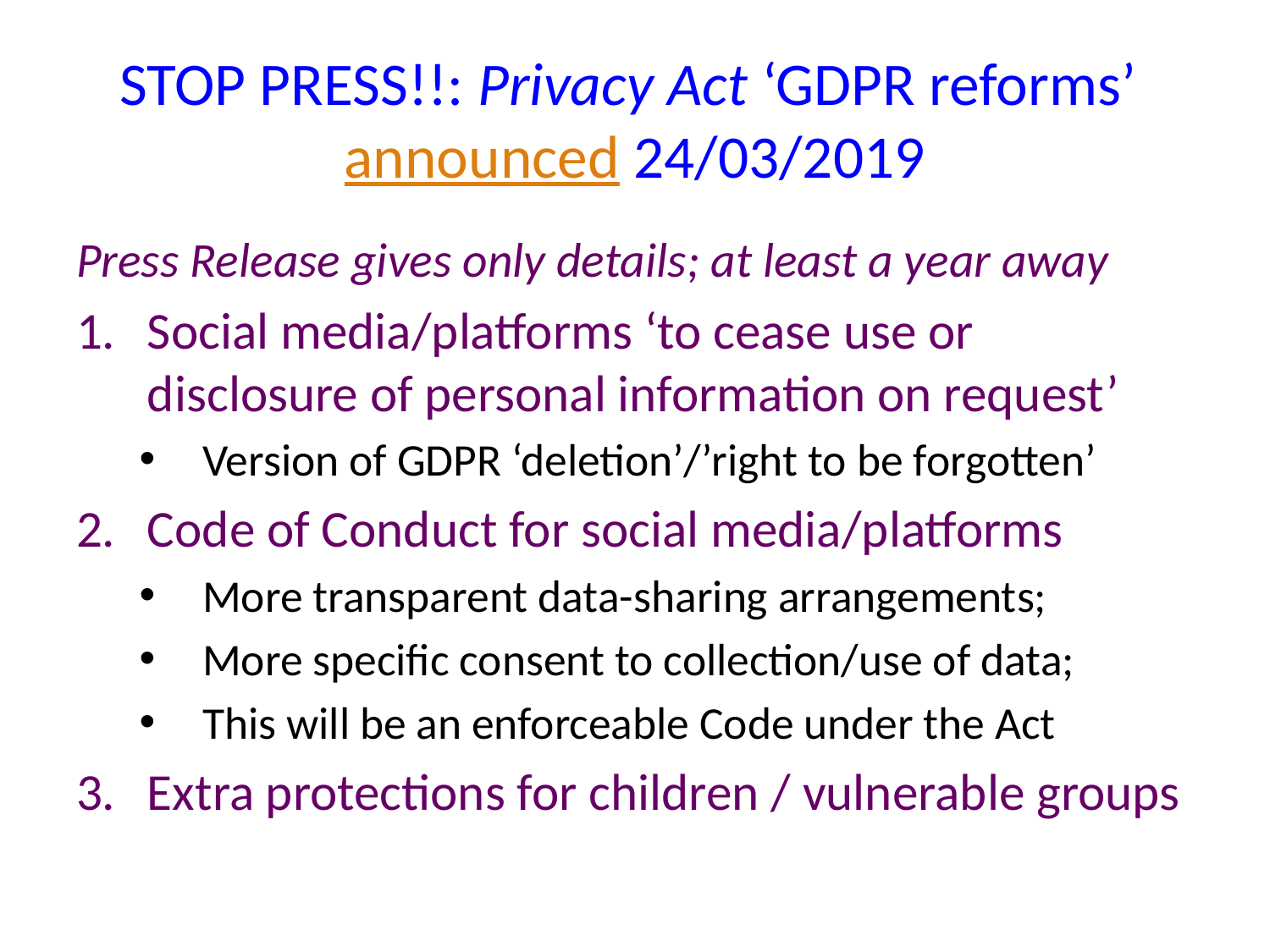

# STOP PRESS!!: Privacy Act ‘GDPR reforms’ announced 24/03/2019
Press Release gives only details; at least a year away
Social media/platforms ‘to cease use or disclosure of personal information on request’
Version of GDPR ‘deletion’/’right to be forgotten’
Code of Conduct for social media/platforms
More transparent data-sharing arrangements;
More specific consent to collection/use of data;
This will be an enforceable Code under the Act
Extra protections for children / vulnerable groups